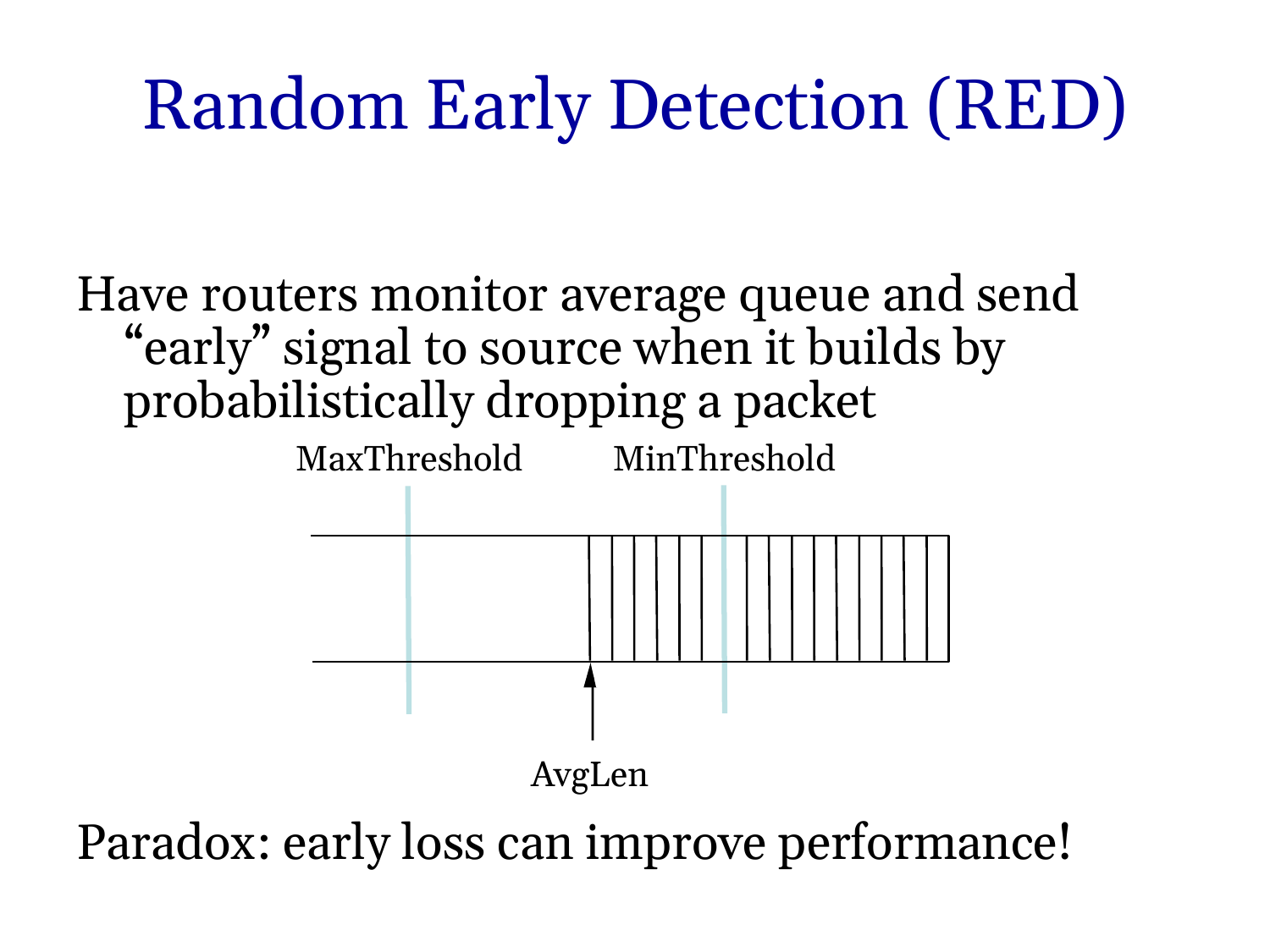

# Random Early Detection (RED)
Have routers monitor average queue and send “early” signal to source when it builds by probabilistically dropping a packet

Paradox: early loss can improve performance!
MaxThreshold
MinThreshold

A
vgLen